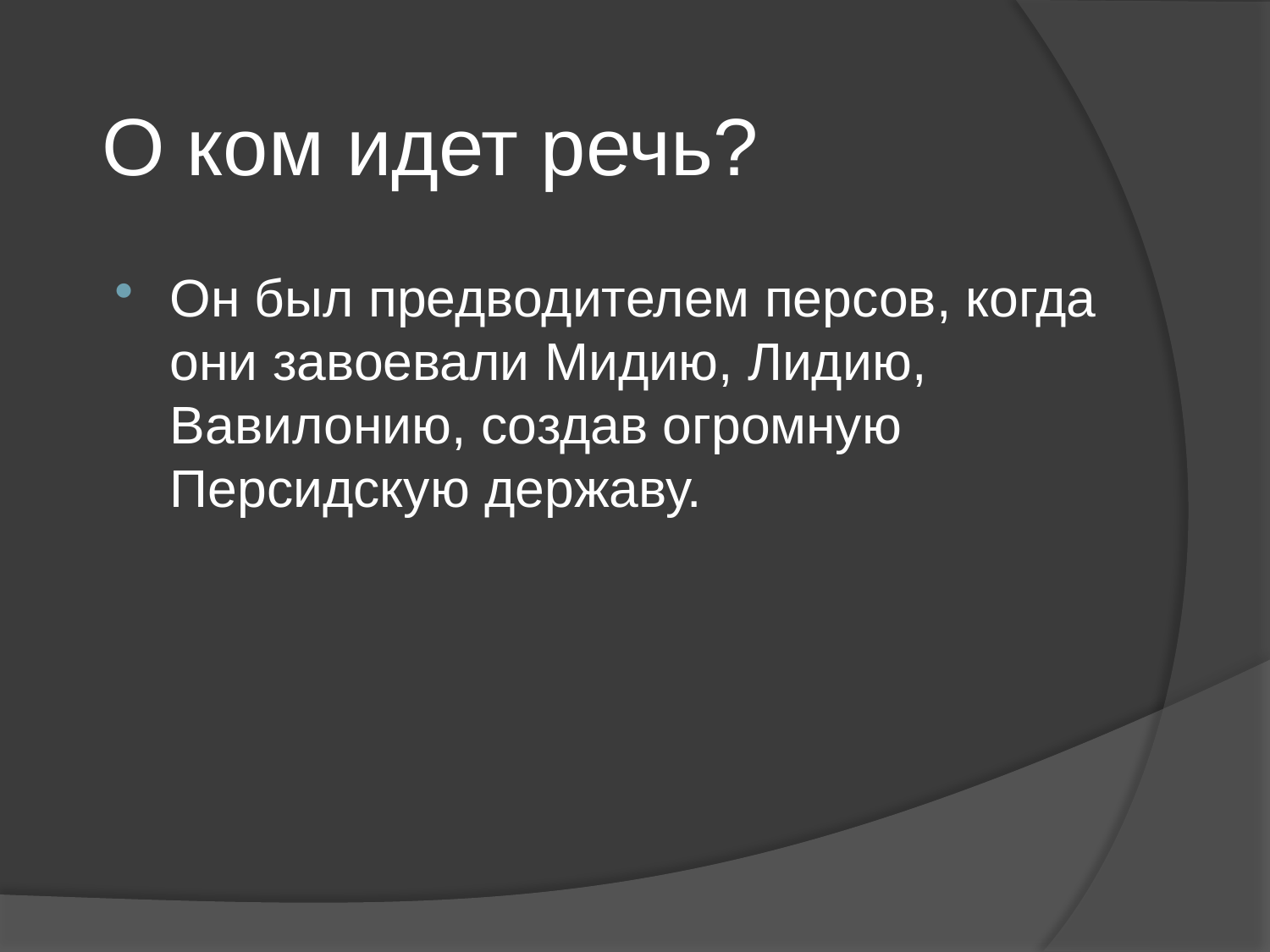

# О ком идет речь?
Он был предводителем персов, когда они завоевали Мидию, Лидию, Вавилонию, создав огромную Персидскую державу.